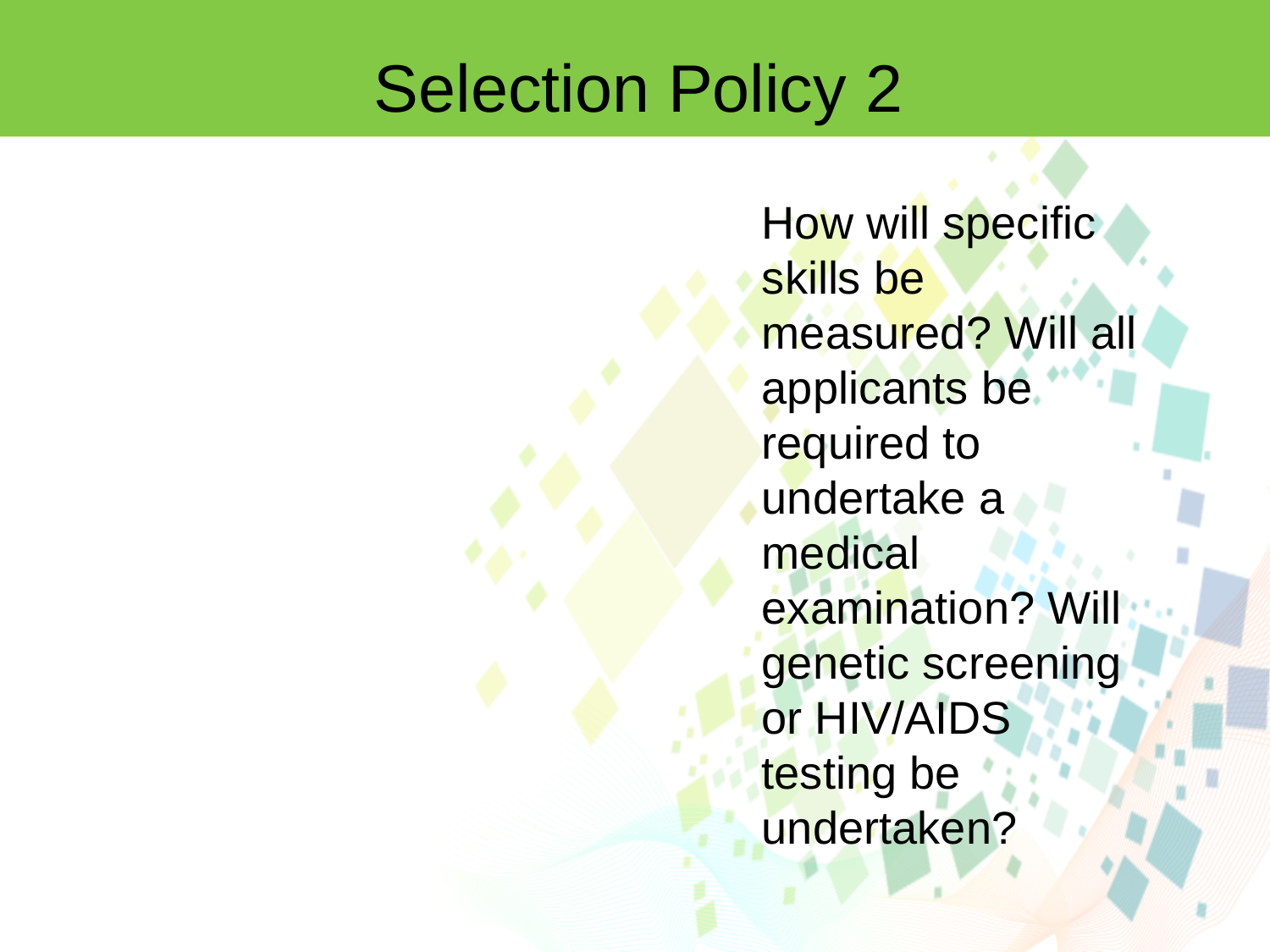

Selection Policy 2
How will specific skills be measured? Will all applicants be required to undertake a medical examination? Will genetic screening or HIV/AIDS testing be undertaken?